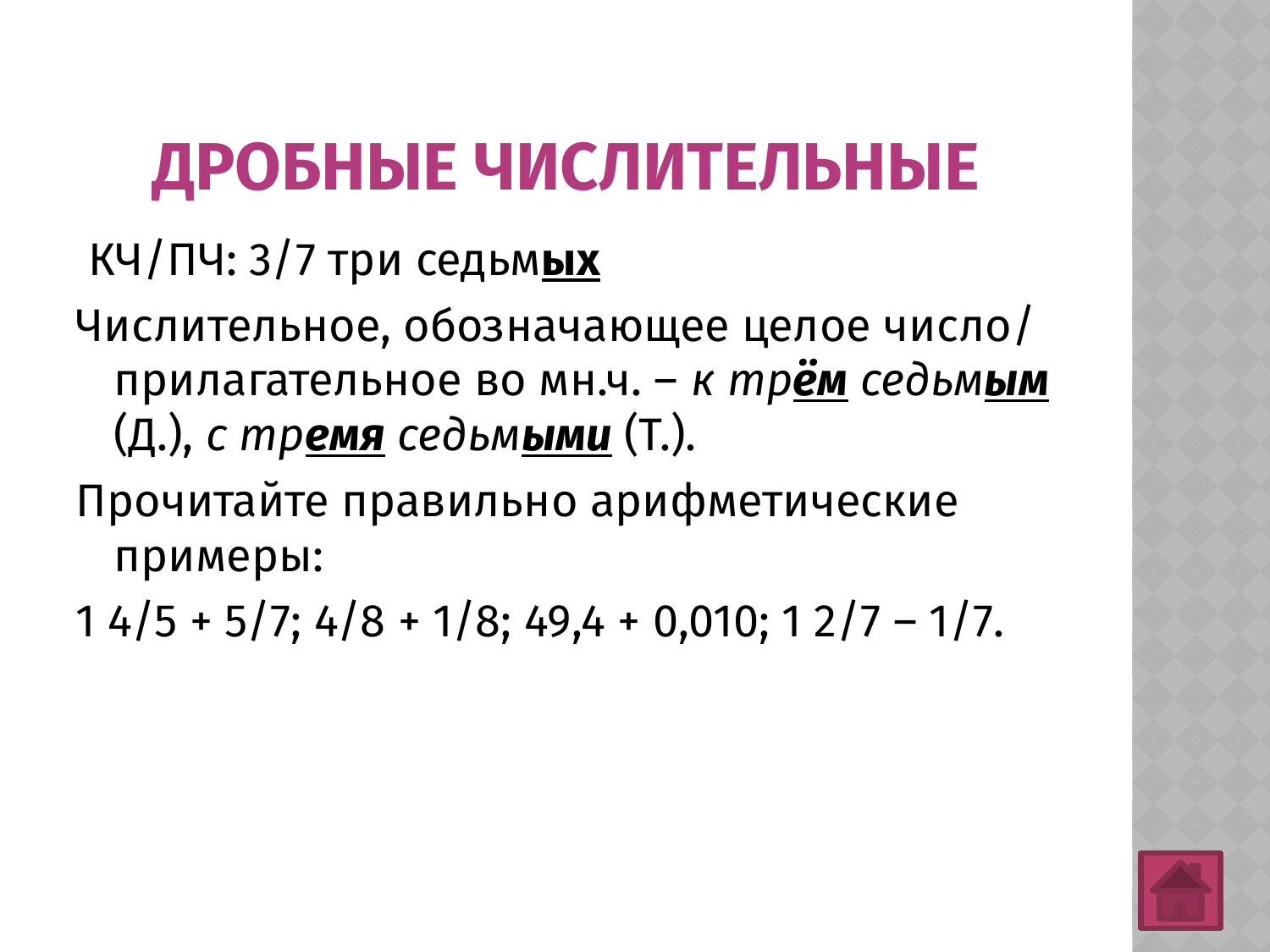

# Дробные числительные
 КЧ/ПЧ: 3/7 три седьмых
Числительное, обозначающее целое число/ прилагательное во мн.ч. – к трём седьмым (Д.), с тремя седьмыми (Т.).
Прочитайте правильно арифметические примеры:
1 4/5 + 5/7; 4/8 + 1/8; 49,4 + 0,010; 1 2/7 – 1/7.